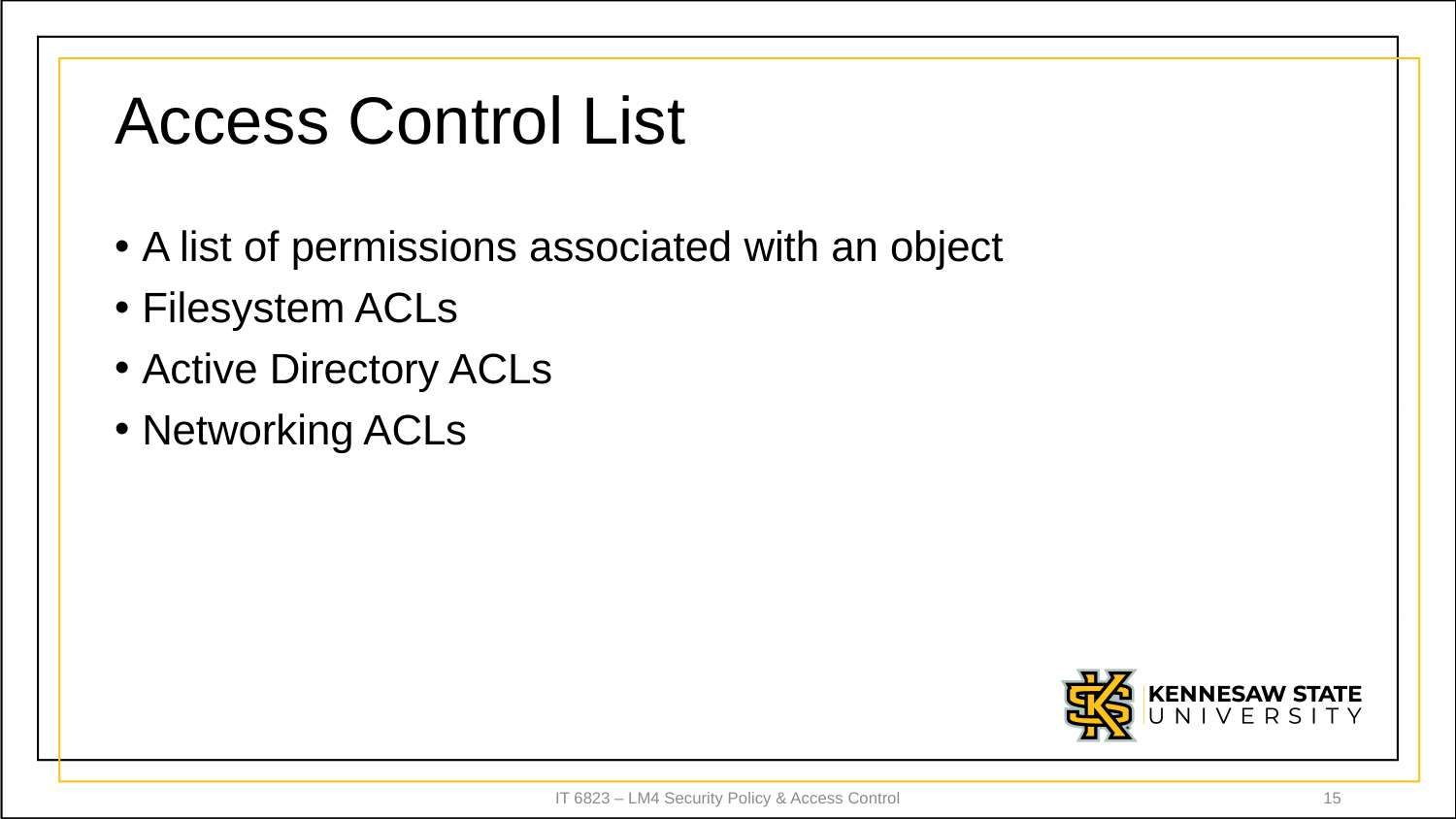

# Access Control List
A list of permissions associated with an object
Filesystem ACLs
Active Directory ACLs
Networking ACLs
IT 6823 – LM4 Security Policy & Access Control
15